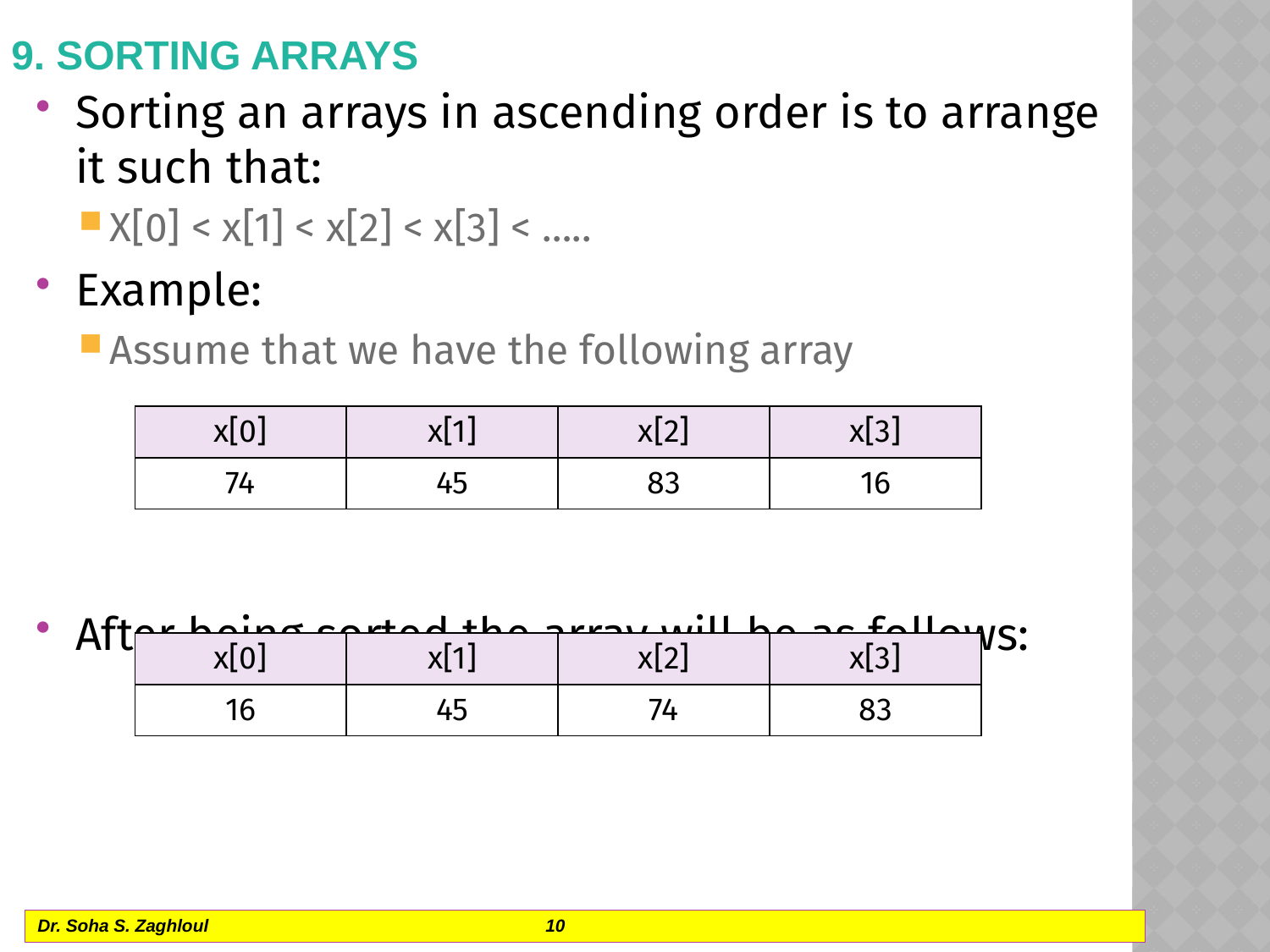

# 9. Sorting arrays
Sorting an arrays in ascending order is to arrange it such that:
X[0] < x[1] < x[2] < x[3] < …..
Example:
Assume that we have the following array

After being sorted the array will be as follows:
| x[0] | x[1] | x[2] | x[3] |
| --- | --- | --- | --- |
| 74 | 45 | 83 | 16 |
| x[0] | x[1] | x[2] | x[3] |
| --- | --- | --- | --- |
| 16 | 45 | 74 | 83 |
Dr. Soha S. Zaghloul			10